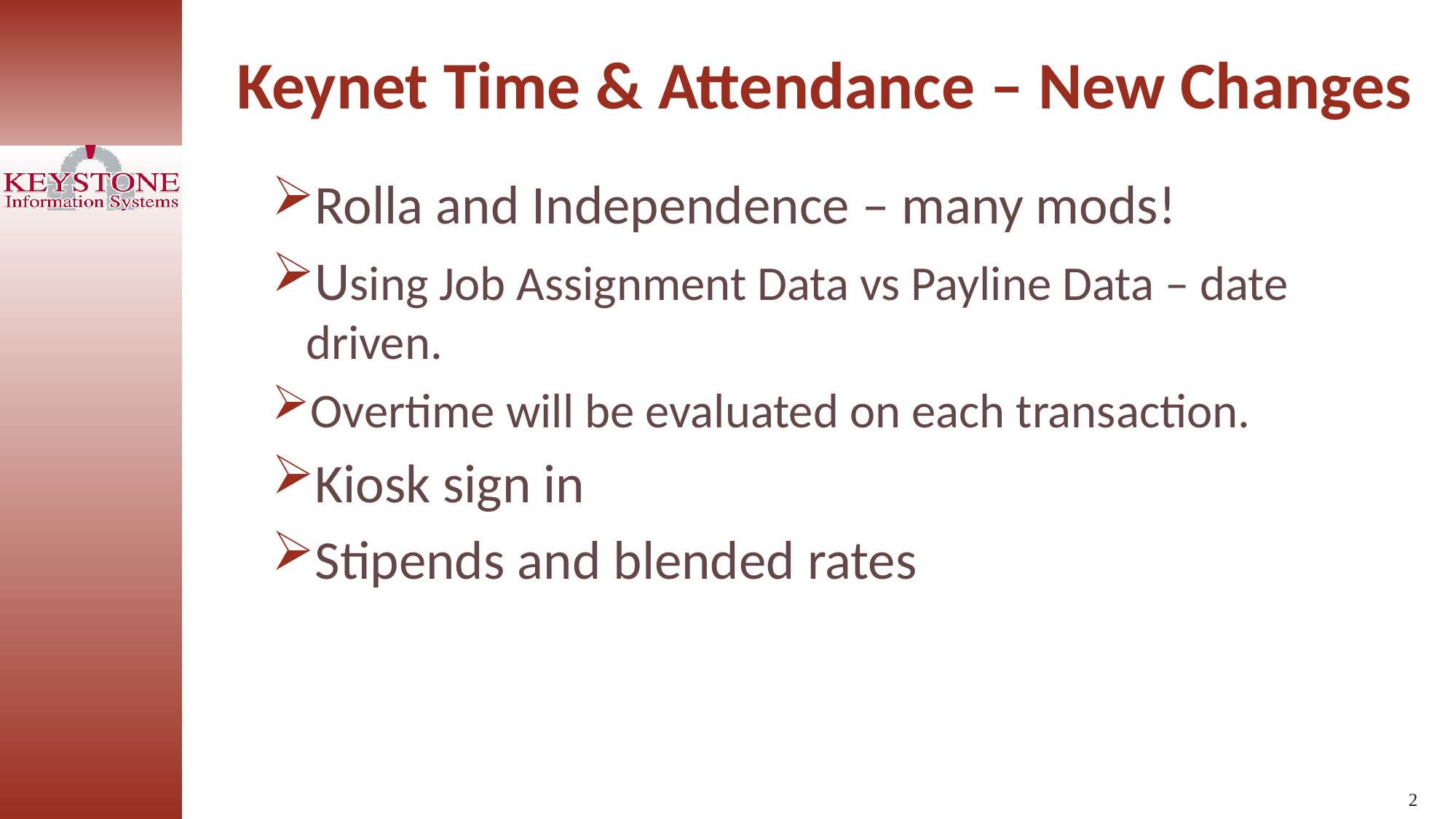

Keynet Time & Attendance – New Changes
Rolla and Independence – many mods!
Using Job Assignment Data vs Payline Data – date driven.
Overtime will be evaluated on each transaction.
Kiosk sign in
Stipends and blended rates

2